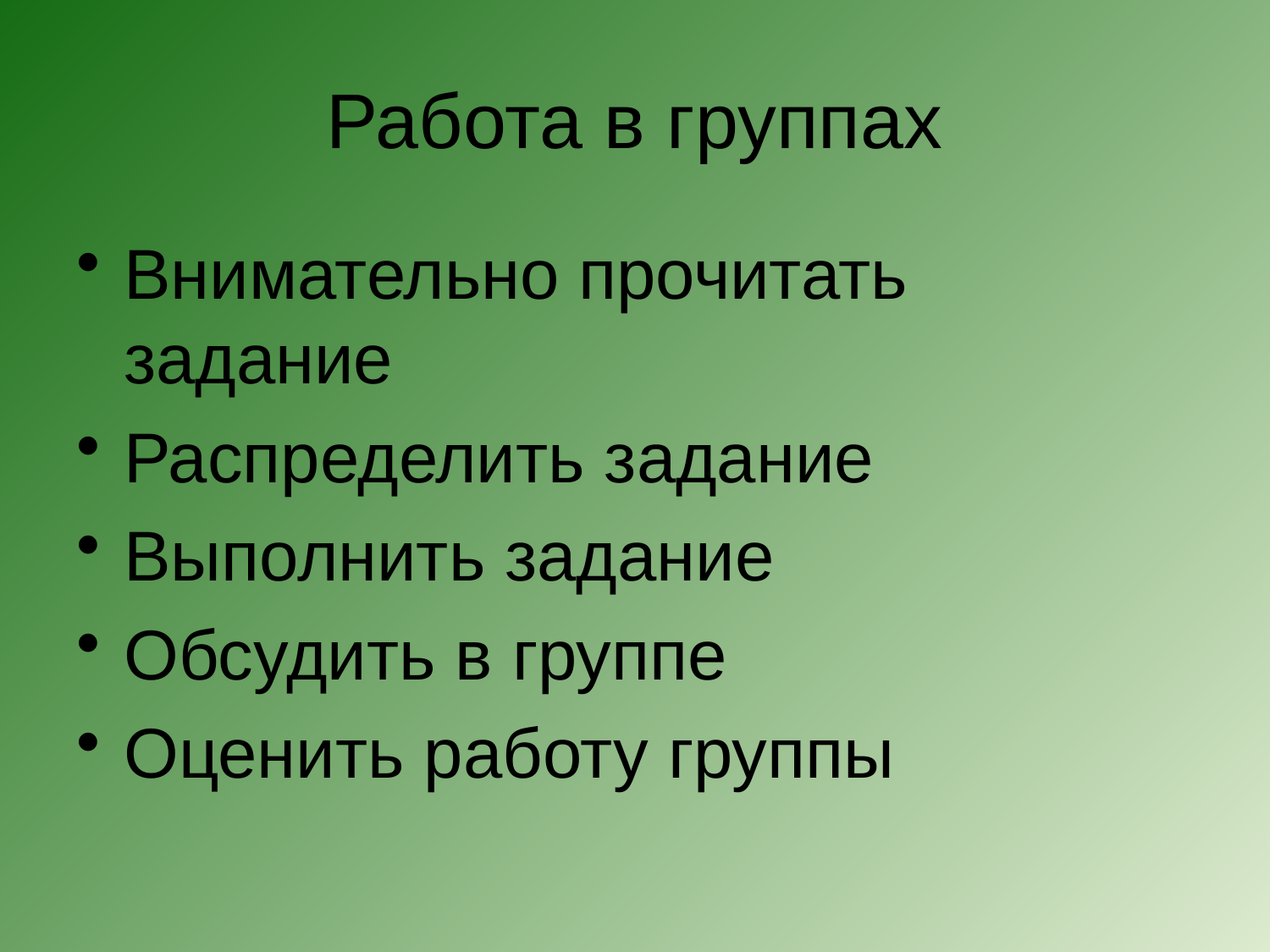

# Работа в группах
Внимательно прочитать задание
Распределить задание
Выполнить задание
Обсудить в группе
Оценить работу группы